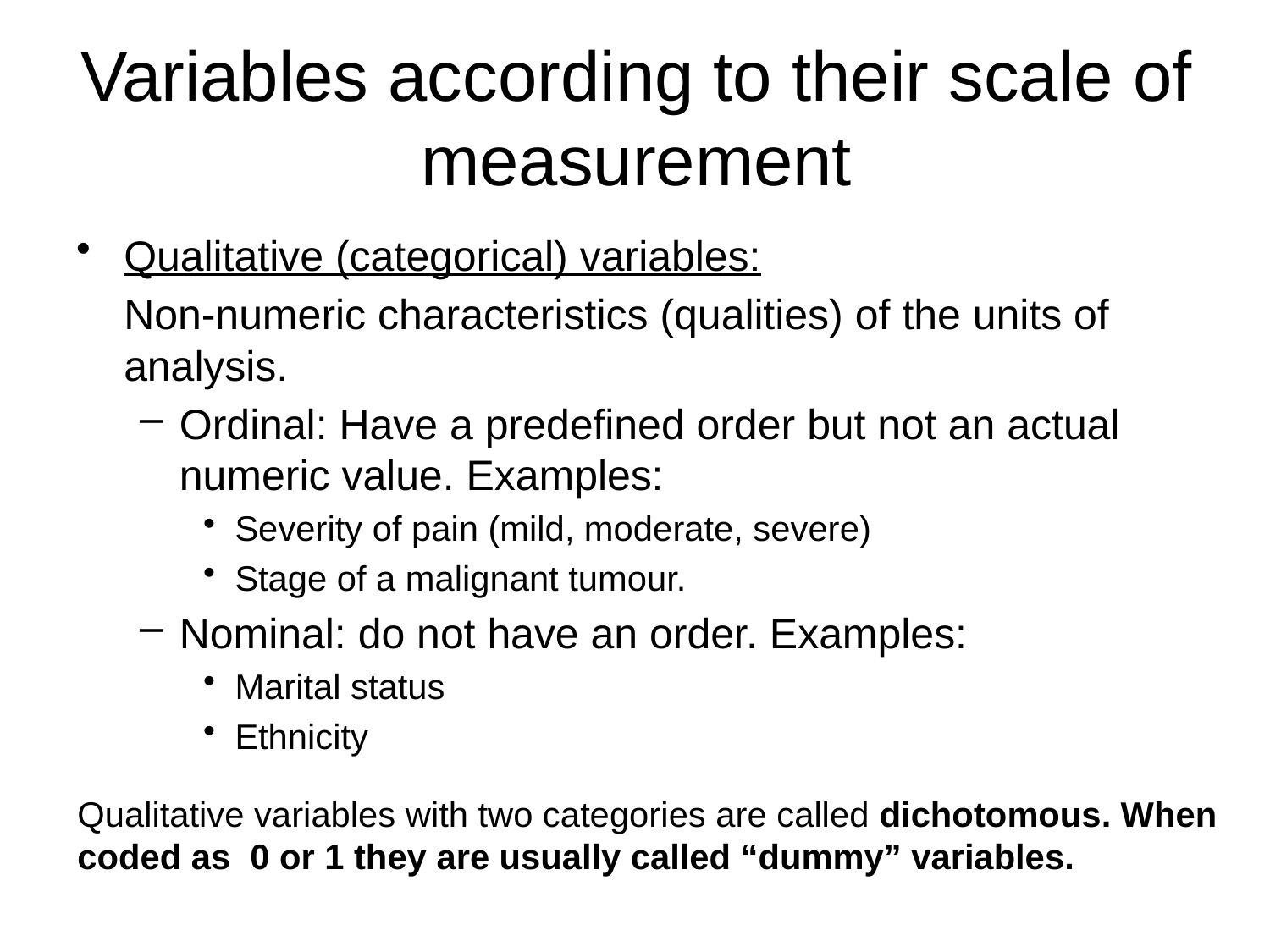

# Variables according to their scale of measurement
Qualitative (categorical) variables:
	Non-numeric characteristics (qualities) of the units of analysis.
Ordinal: Have a predefined order but not an actual numeric value. Examples:
Severity of pain (mild, moderate, severe)
Stage of a malignant tumour.
Nominal: do not have an order. Examples:
Marital status
Ethnicity

Qualitative variables with two categories are called dichotomous. When coded as  0 or 1 they are usually called “dummy” variables.